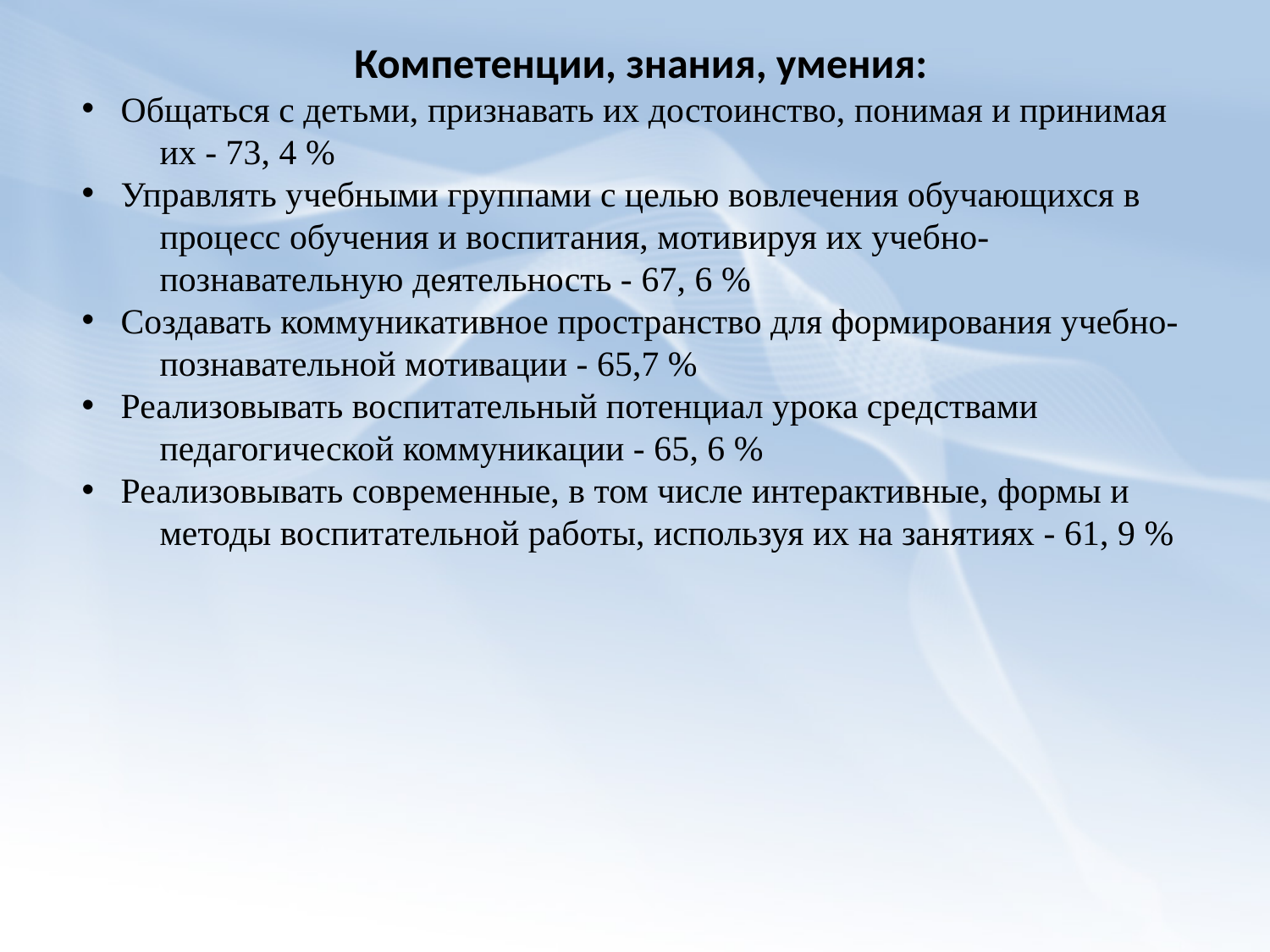

Компетенции, знания, умения:
 Общаться с детьми, признавать их достоинство, понимая и принимая их - 73, 4 %
 Управлять учебными группами с целью вовлечения обучающихся в процесс обучения и воспитания, мотивируя их учебно-познавательную деятельность - 67, 6 %
 Создавать коммуникативное пространство для формирования учебно-познавательной мотивации - 65,7 %
 Реализовывать воспитательный потенциал урока средствами педагогической коммуникации - 65, 6 %
 Реализовывать современные, в том числе интерактивные, формы и методы воспитательной работы, используя их на занятиях - 61, 9 %